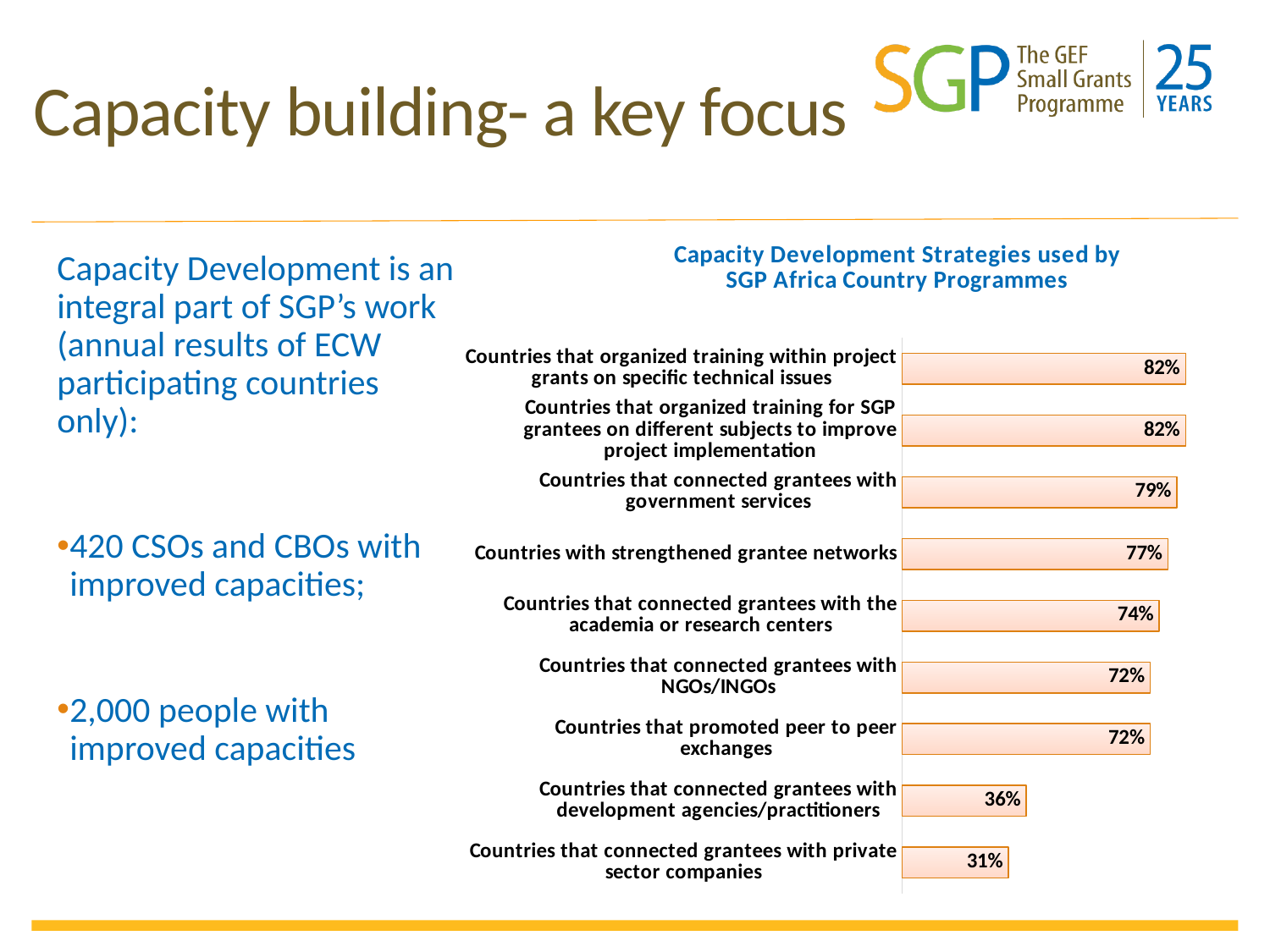

# Capacity building- a key focus

### Chart: Capacity Development Strategies used by
SGP Africa Country Programmes

| Category |  |
|---|---|
| Countries that connected grantees with private sector companies | 0.3076923076923077 |
| Countries that connected grantees with development agencies/practitioners | 0.358974358974359 |
| Countries that promoted peer to peer exchanges | 0.717948717948718 |
| Countries that connected grantees with NGOs/INGOs | 0.717948717948718 |
| Countries that connected grantees with the academia or research centers | 0.7435897435897436 |
| Countries with strengthened grantee networks | 0.7692307692307693 |
| Countries that connected grantees with government services | 0.7948717948717948 |
| Countries that organized training for SGP grantees on different subjects to improve project implementation | 0.8205128205128205 |
| Countries that organized training within project grants on specific technical issues | 0.8205128205128205 |
Capacity Development is an integral part of SGP’s work (annual results of ECW participating countries only):

420 CSOs and CBOs with improved capacities;

2,000 people with improved capacities